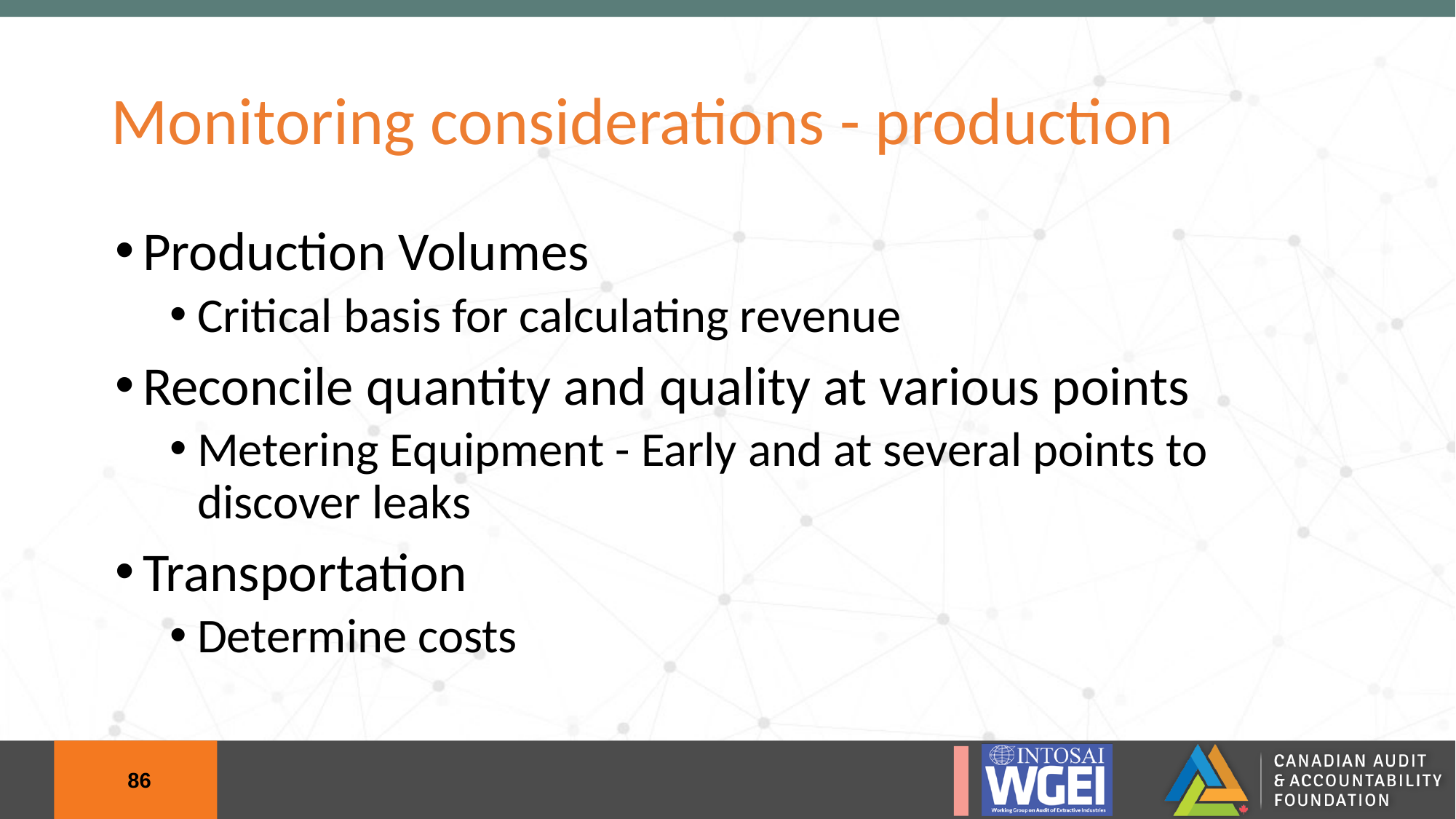

# Monitoring considerations - production
Production Volumes
Critical basis for calculating revenue
Reconcile quantity and quality at various points
Metering Equipment - Early and at several points to discover leaks
Transportation
Determine costs